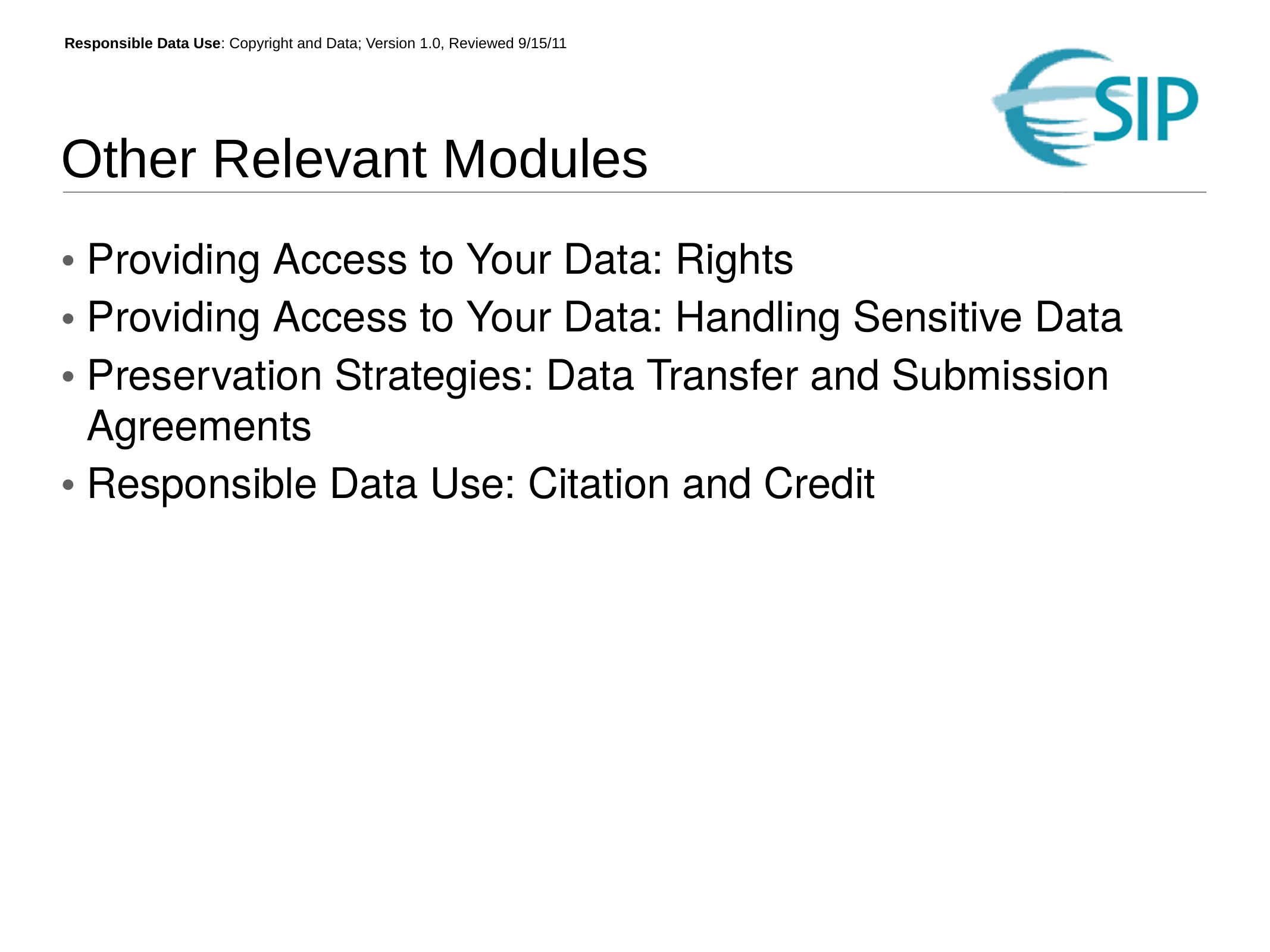

# Other Relevant Modules
Providing Access to Your Data: Rights
Providing Access to Your Data: Handling Sensitive Data
Preservation Strategies: Data Transfer and Submission Agreements
Responsible Data Use: Citation and Credit